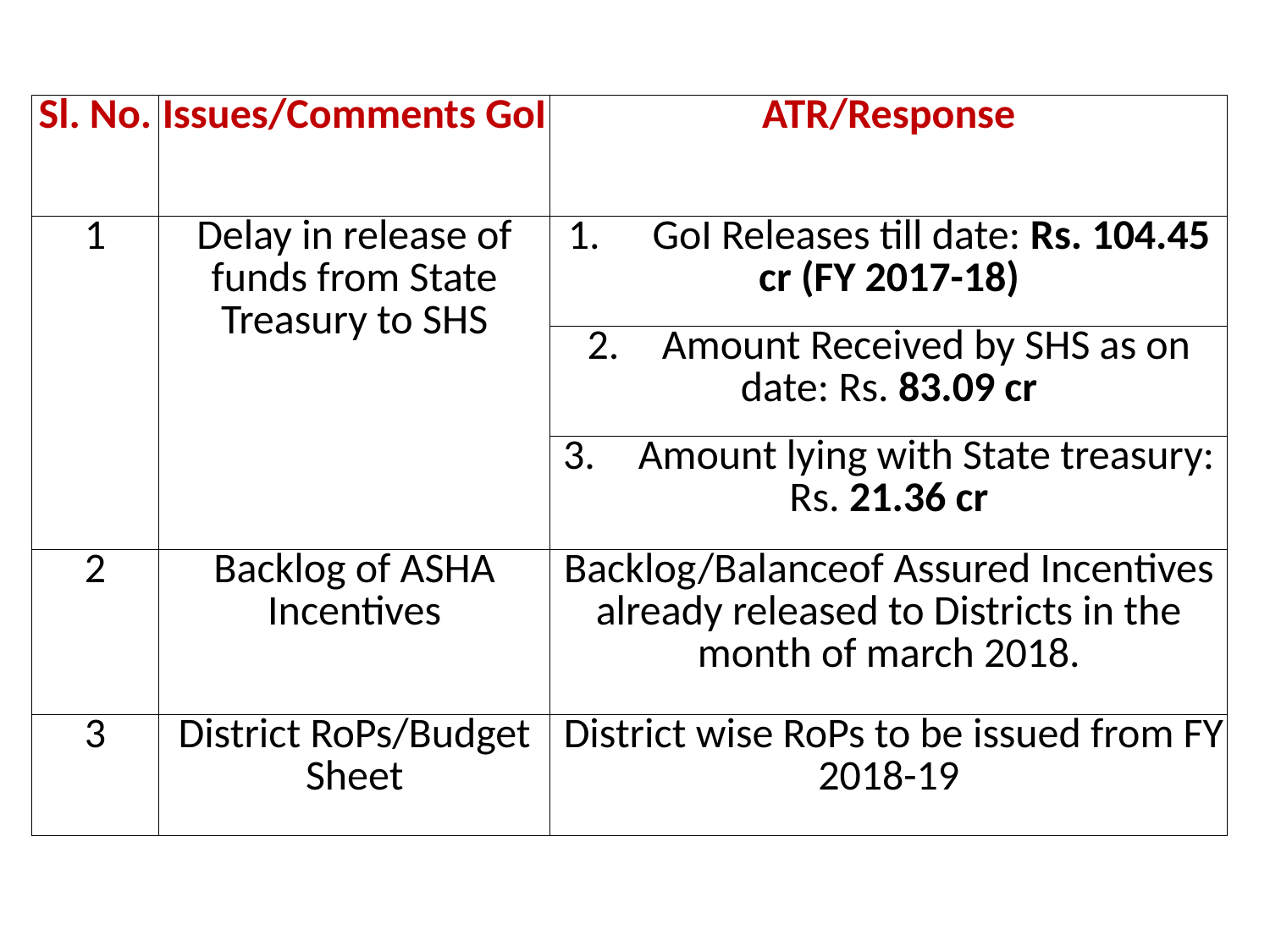

| Sl. No. | Issues/Comments GoI | ATR/Response |
| --- | --- | --- |
| 1 | Delay in release of funds from State Treasury to SHS | 1.        GoI Releases till date: Rs. 104.45 cr (FY 2017-18) |
|  |  | 2.       Amount Received by SHS as on date: Rs. 83.09 cr |
|  |  | 3.       Amount lying with State treasury: Rs. 21.36 cr |
| 2 | Backlog of ASHA Incentives | Backlog/Balanceof Assured Incentives already released to Districts in the month of march 2018. |
| 3 | District RoPs/Budget Sheet | District wise RoPs to be issued from FY 2018-19 |